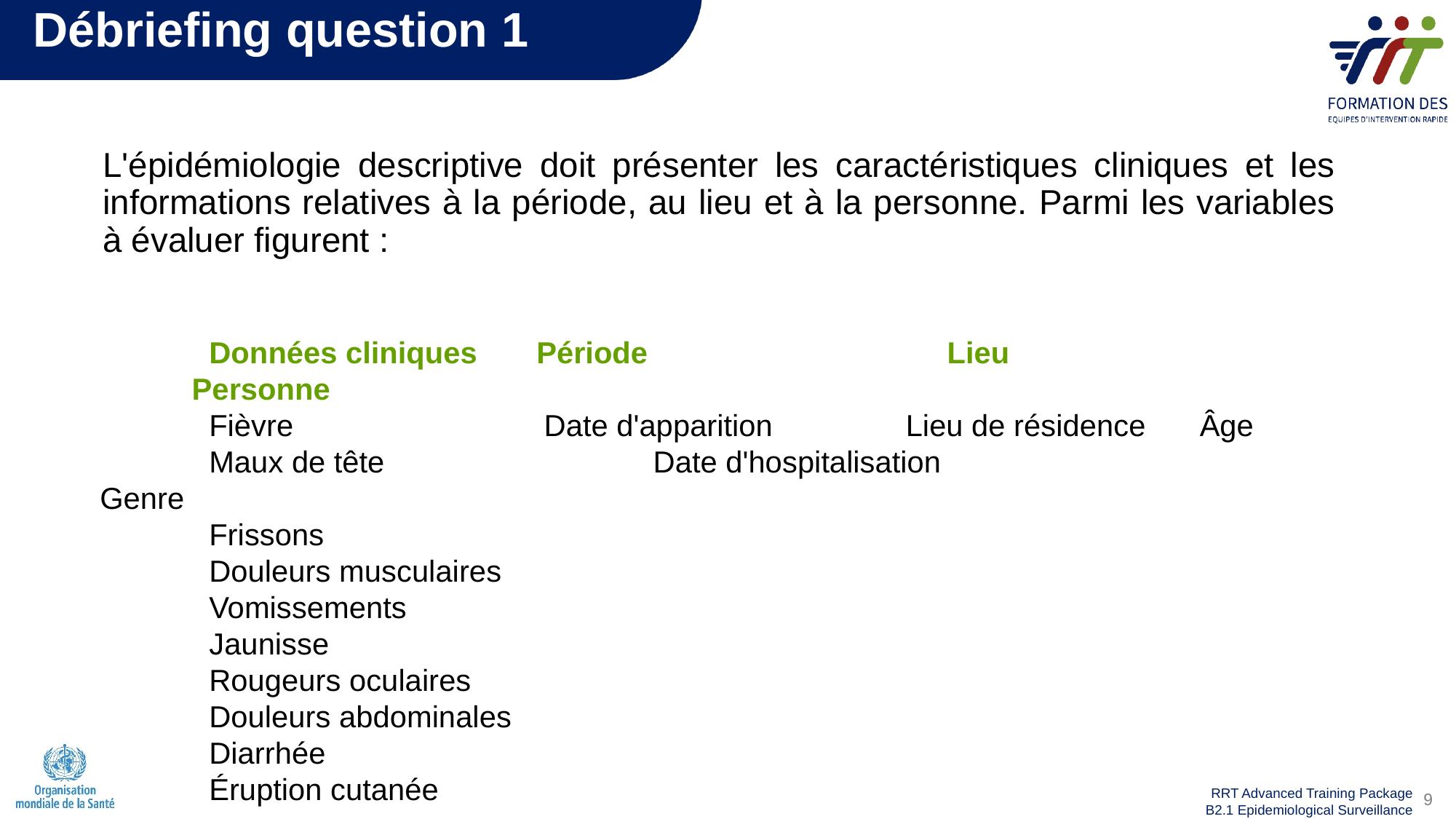

Débriefing question 1
L'épidémiologie descriptive doit présenter les caractéristiques cliniques et les informations relatives à la période, au lieu et à la personne. Parmi les variables à évaluer figurent :
	Données cliniques	Période	                       Lieu	                                    Personne
	Fièvre	                           Date d'apparition	     Lieu de résidence	 Âge
	Maux de tête	                           Date d'hospitalisation		                   Genre
	Frissons
	Douleurs musculaires
	Vomissements
	Jaunisse
	Rougeurs oculaires
	Douleurs abdominales
	Diarrhée
	Éruption cutanée